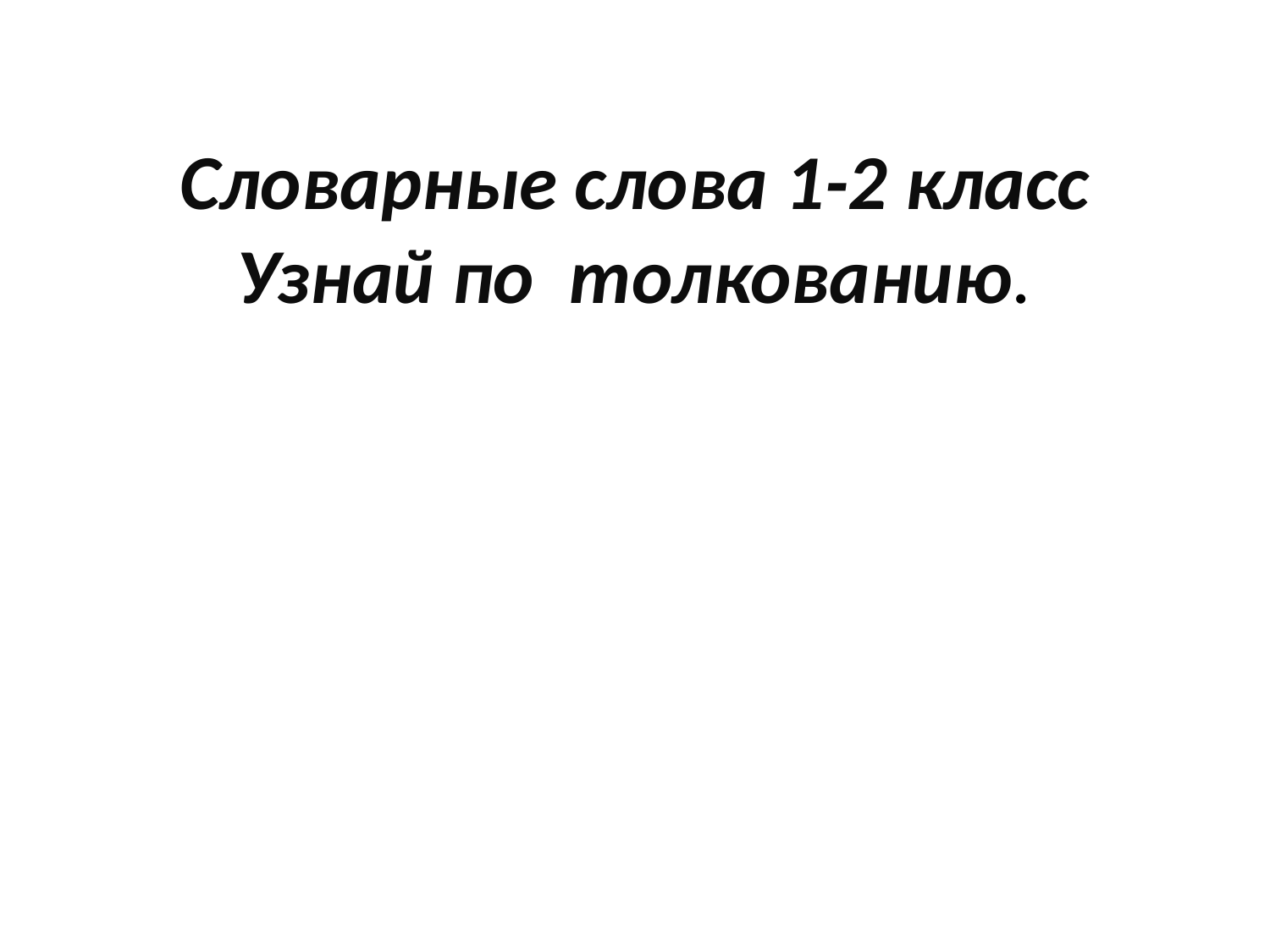

# Словарные слова 1-2 класс Узнай по  толкованию.